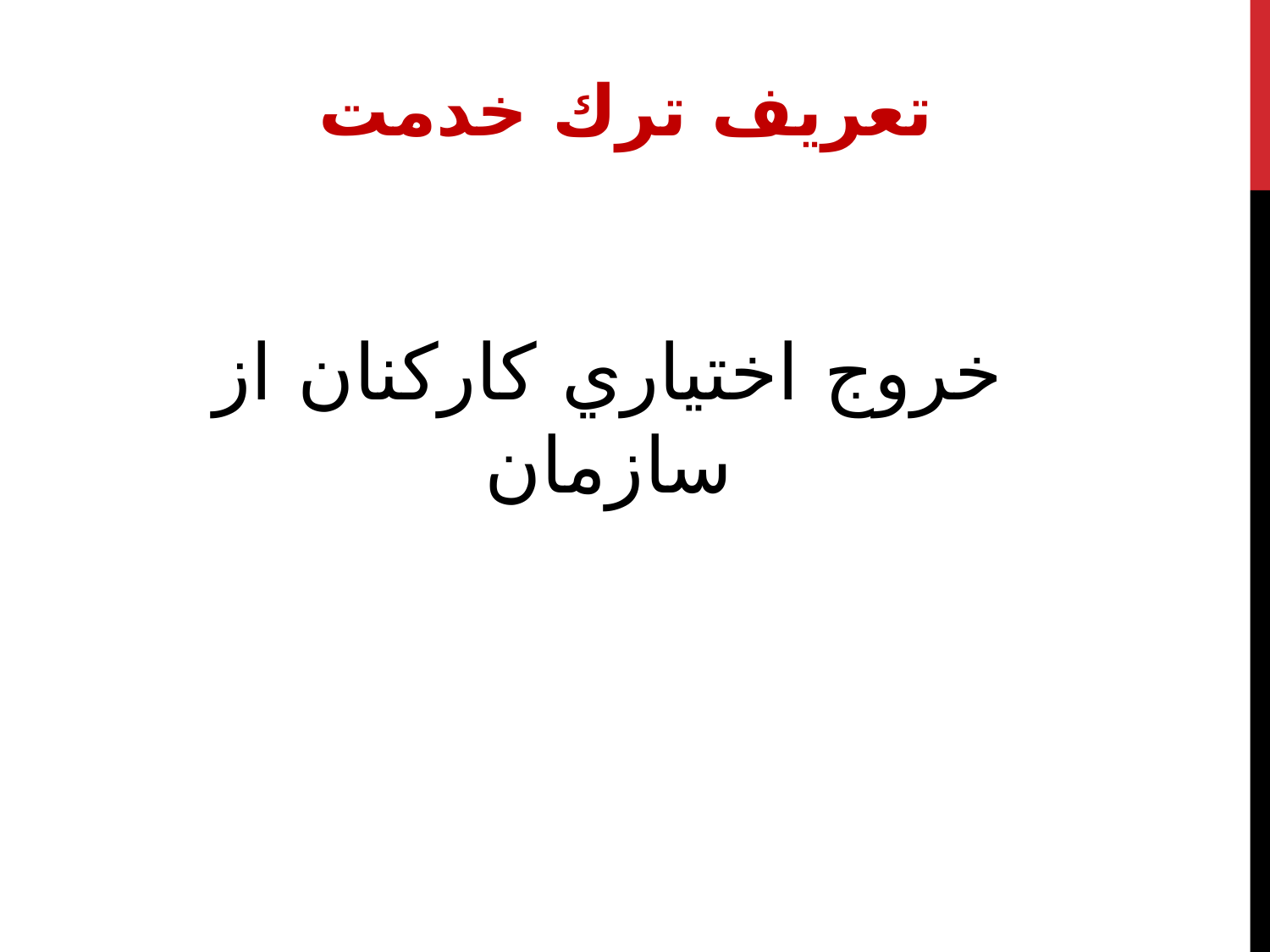

تعريف ترك خدمت
خروج اختياري كاركنان از سازمان